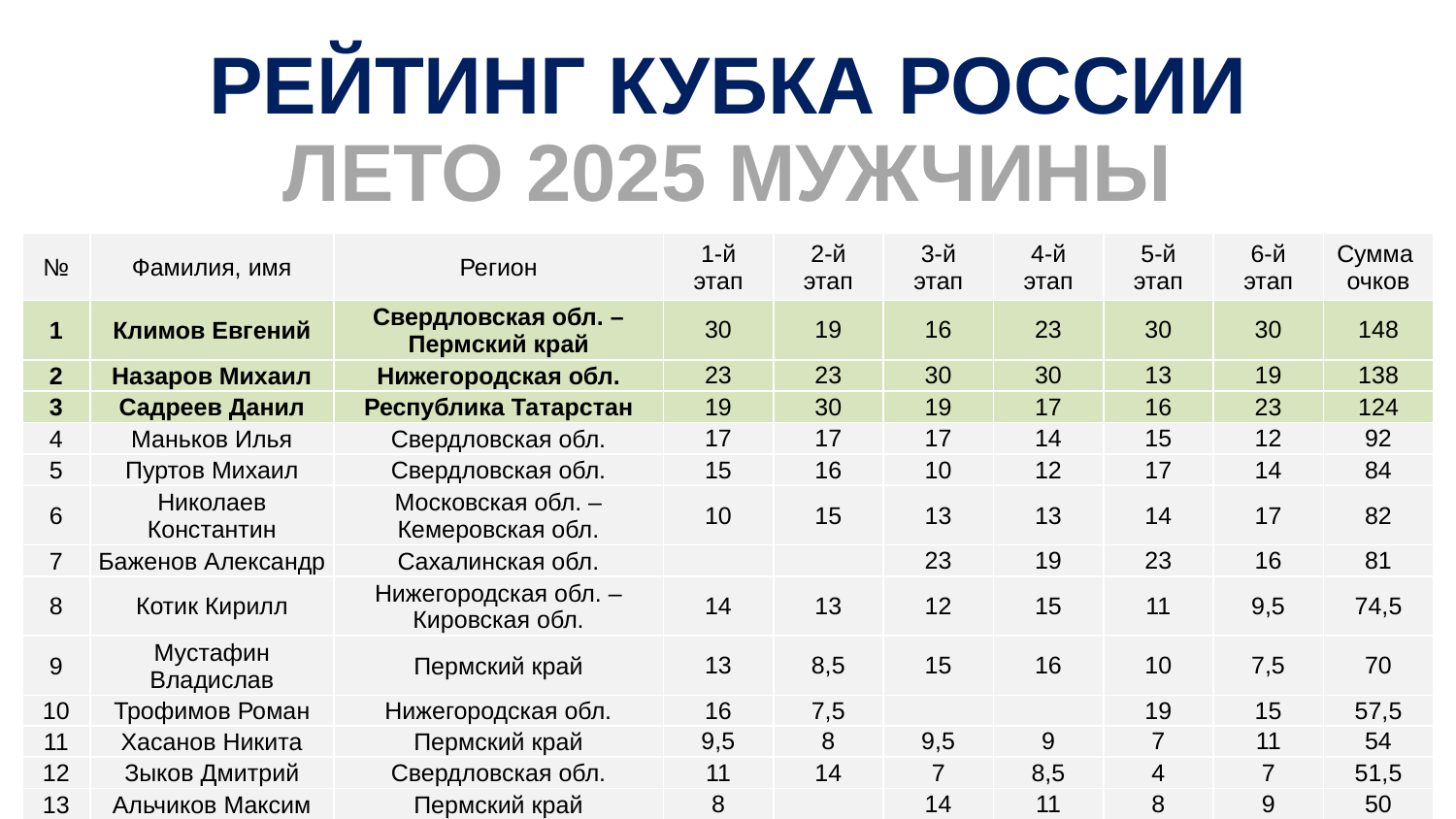

РЕЙТИНГ КУБКА РОССИИ
ЛЕТО 2025 МУЖЧИНЫ
| № | Фамилия, имя | Регион | 1-й этап | 2-й этап | 3-й этап | 4-й этап | 5-й этап | 6-й этап | Сумма очков |
| --- | --- | --- | --- | --- | --- | --- | --- | --- | --- |
| 1 | Климов Евгений | Свердловская обл. – Пермский край | 30 | 19 | 16 | 23 | 30 | 30 | 148 |
| 2 | Назаров Михаил | Нижегородская обл. | 23 | 23 | 30 | 30 | 13 | 19 | 138 |
| 3 | Садреев Данил | Республика Татарстан | 19 | 30 | 19 | 17 | 16 | 23 | 124 |
| 4 | Маньков Илья | Свердловская обл. | 17 | 17 | 17 | 14 | 15 | 12 | 92 |
| 5 | Пуртов Михаил | Свердловская обл. | 15 | 16 | 10 | 12 | 17 | 14 | 84 |
| 6 | Николаев Константин | Московская обл. – Кемеровская обл. | 10 | 15 | 13 | 13 | 14 | 17 | 82 |
| 7 | Баженов Александр | Сахалинская обл. |  |  | 23 | 19 | 23 | 16 | 81 |
| 8 | Котик Кирилл | Нижегородская обл. – Кировская обл. | 14 | 13 | 12 | 15 | 11 | 9,5 | 74,5 |
| 9 | Мустафин Владислав | Пермский край | 13 | 8,5 | 15 | 16 | 10 | 7,5 | 70 |
| 10 | Трофимов Роман | Нижегородская обл. | 16 | 7,5 |  |  | 19 | 15 | 57,5 |
| 11 | Хасанов Никита | Пермский край | 9,5 | 8 | 9,5 | 9 | 7 | 11 | 54 |
| 12 | Зыков Дмитрий | Свердловская обл. | 11 | 14 | 7 | 8,5 | 4 | 7 | 51,5 |
| 13 | Альчиков Максим | Пермский край | 8 |  | 14 | 11 | 8 | 9 | 50 |
| 14 | Мухин Игнатий | Свердловская обл. | 9 | 11 | 6 | 8 | 7,5 | 8,5 | 50 |
| 15 | Дука Максим | Магаданская обл. | 6,5 | 9 | 8,5 | 9,5 | 6 | 6,5 | 46 |